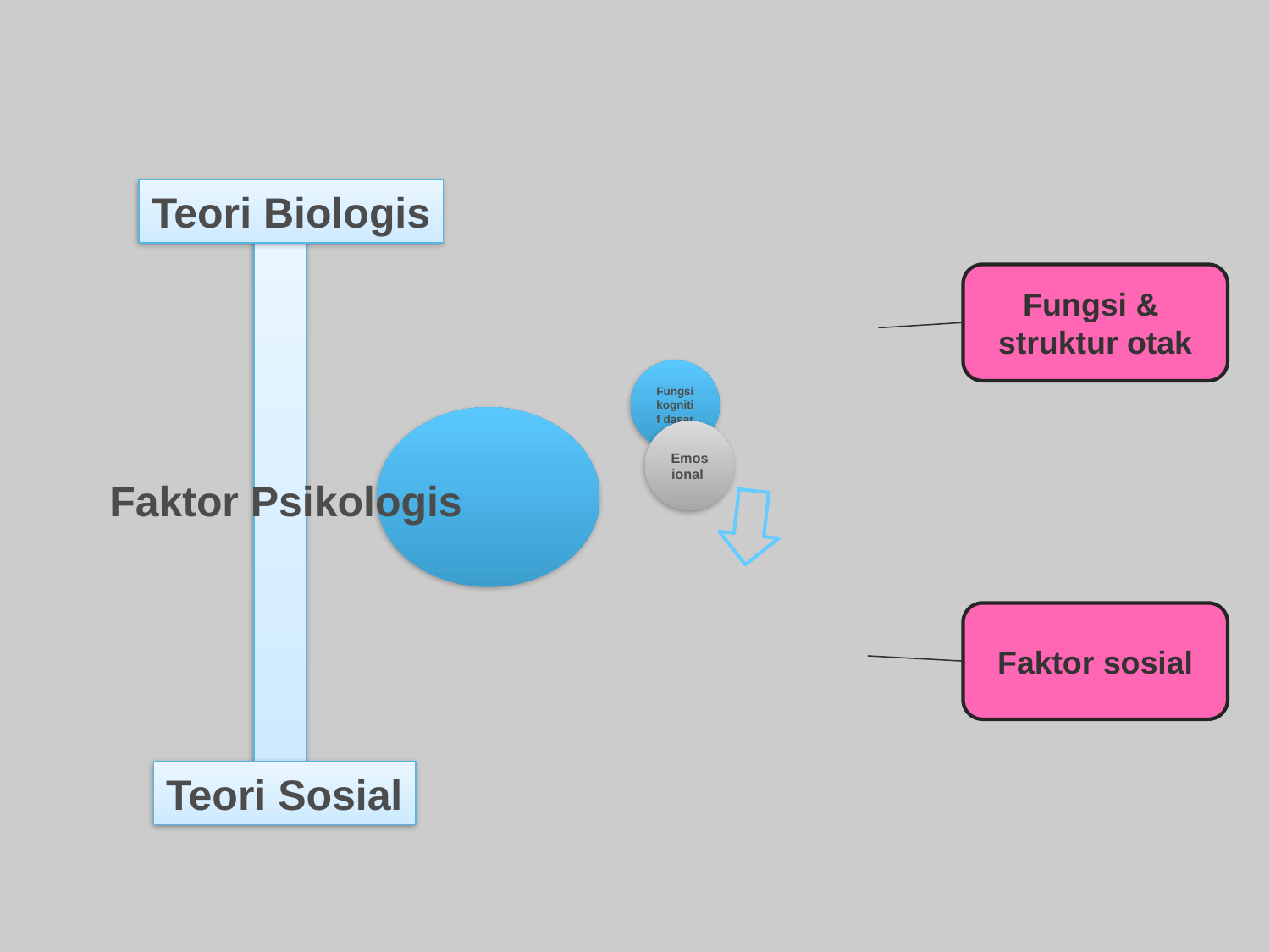

#
Fungsi kognitif dasar
Emosional
Teori Biologis
Teori Sosial

Fungsi &
struktur otak
Faktor Psikologis
Faktor sosial